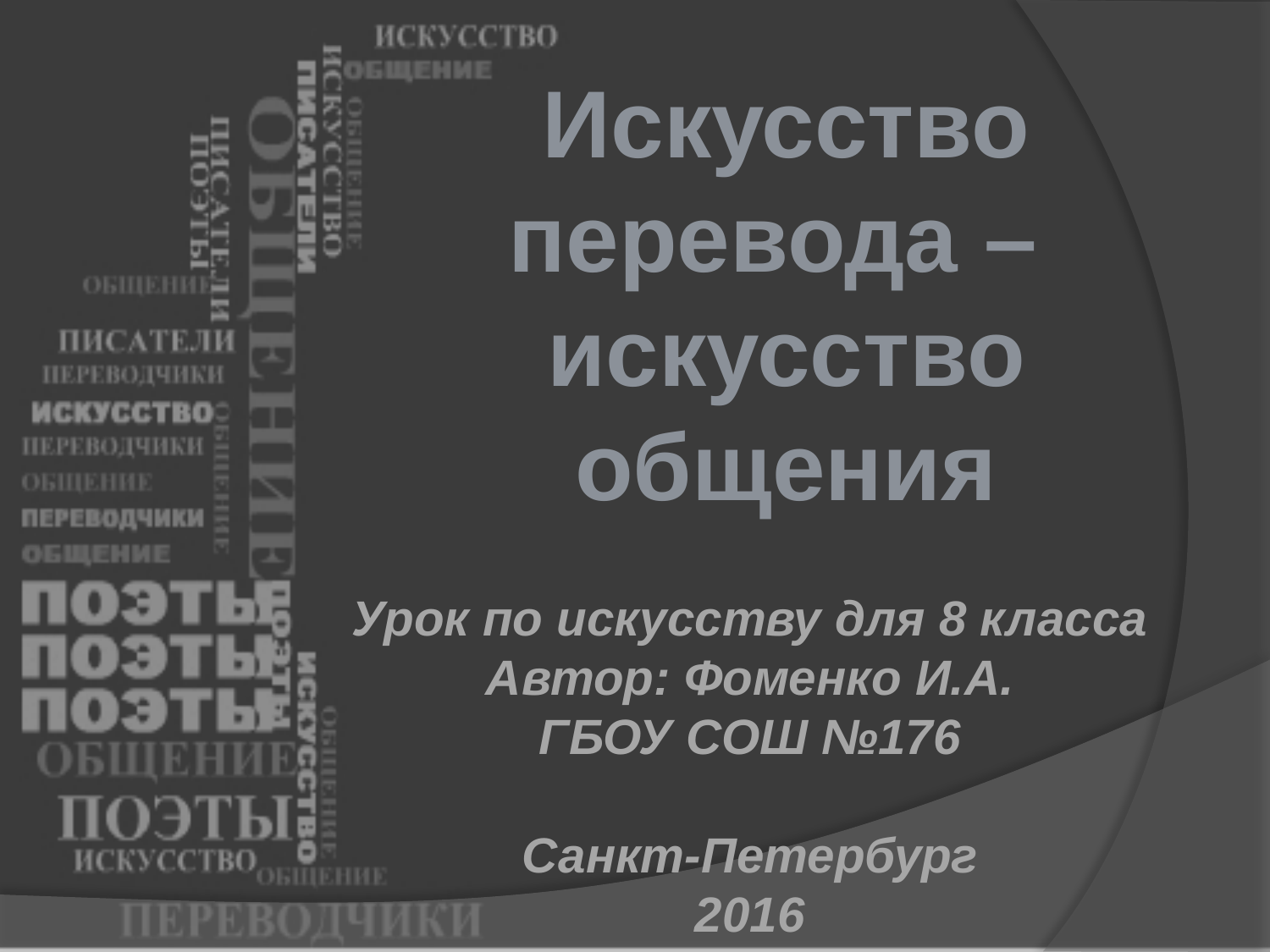

Искусство перевода –
искусство общения
Урок по искусству для 8 класса
Автор: Фоменко И.А.
ГБОУ СОШ №176

Санкт-Петербург
2016